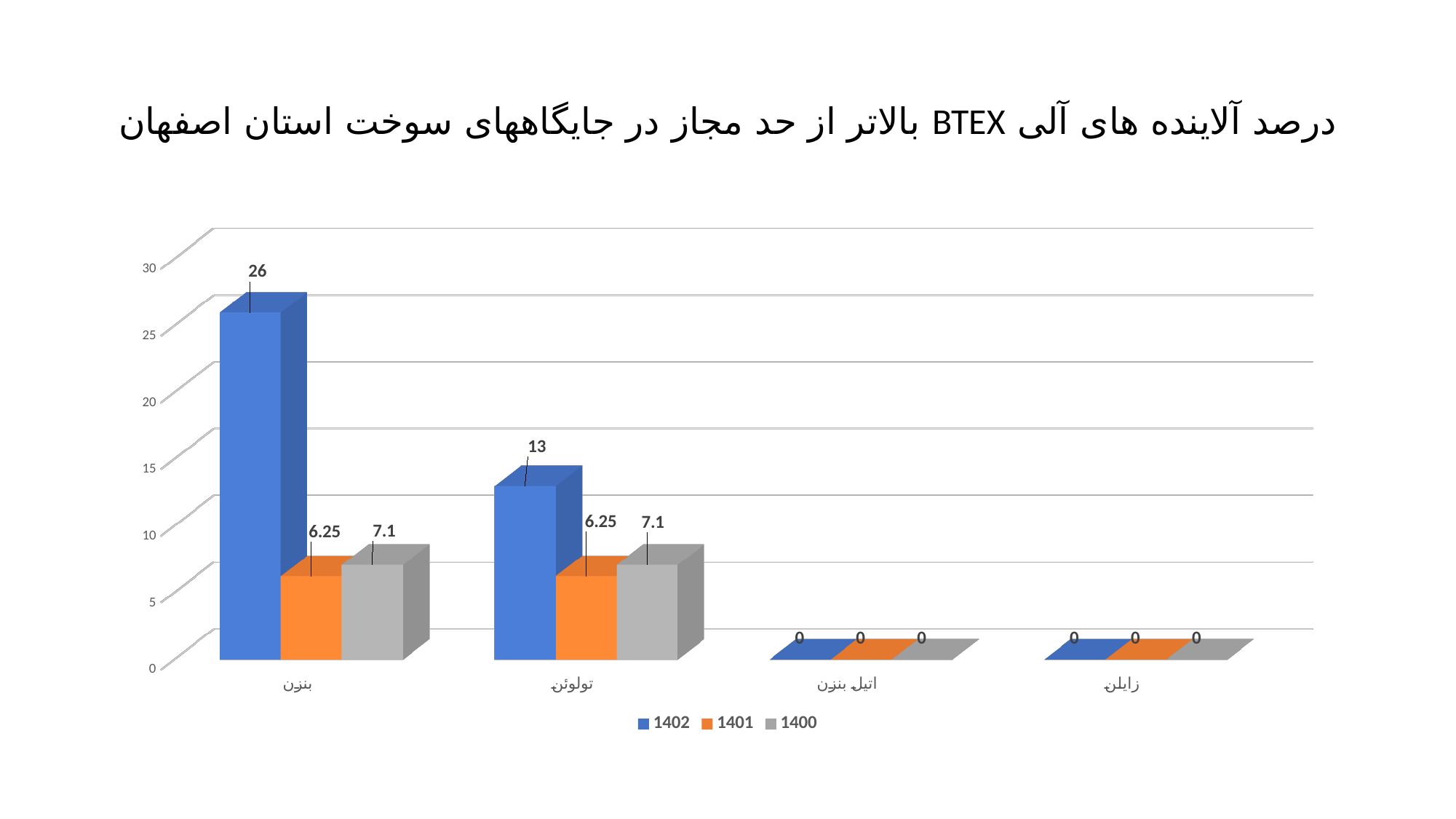

# درصد آلاینده های آلی BTEX بالاتر از حد مجاز در جایگاههای سوخت استان اصفهان

[unsupported chart]